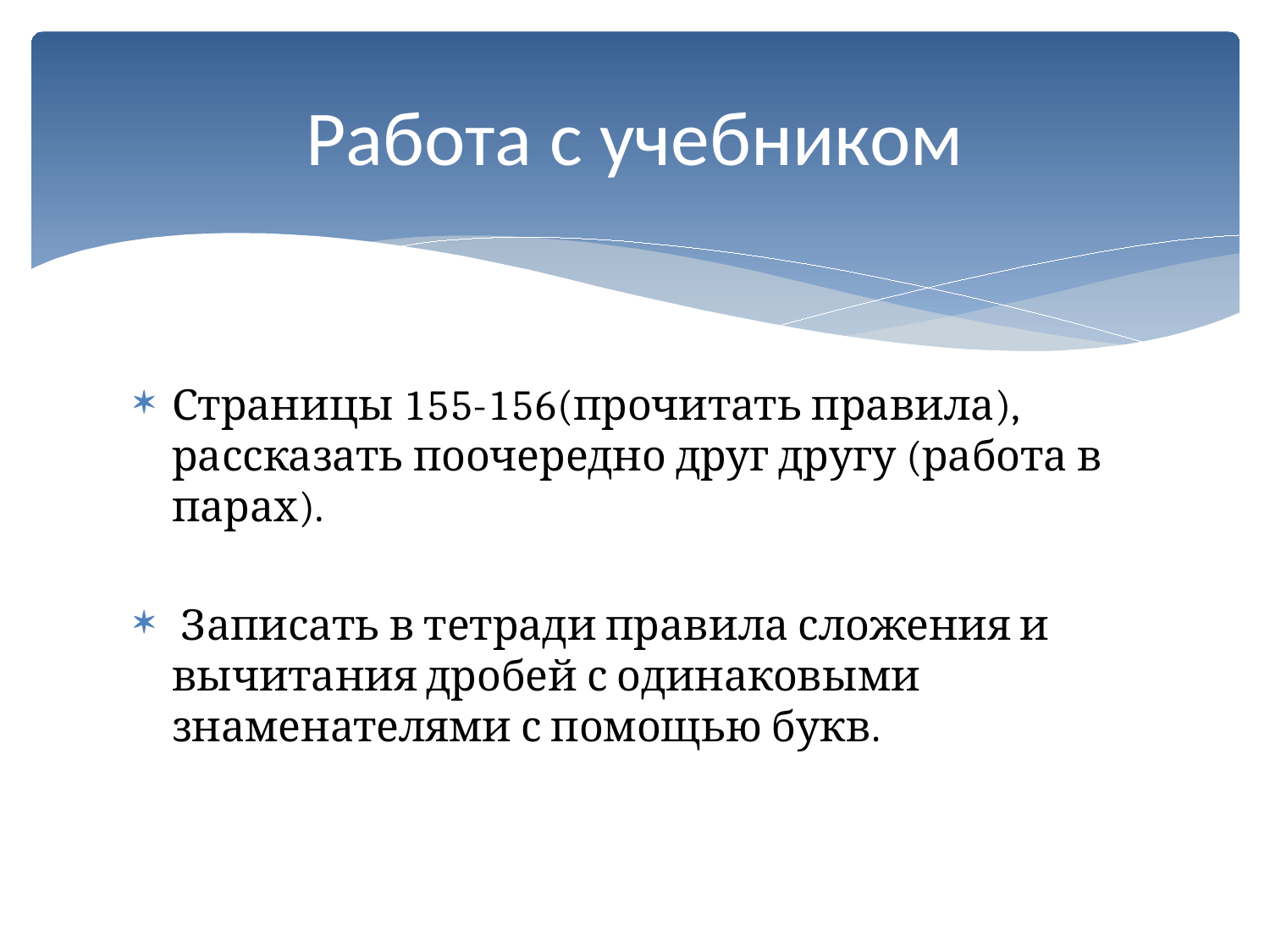

# Работа с учебником
Страницы 155-156(прочитать правила), рассказать поочередно друг другу (работа в парах).

 Записать в тетради правила сложения и вычитания дробей с одинаковыми знаменателями с помощью букв.